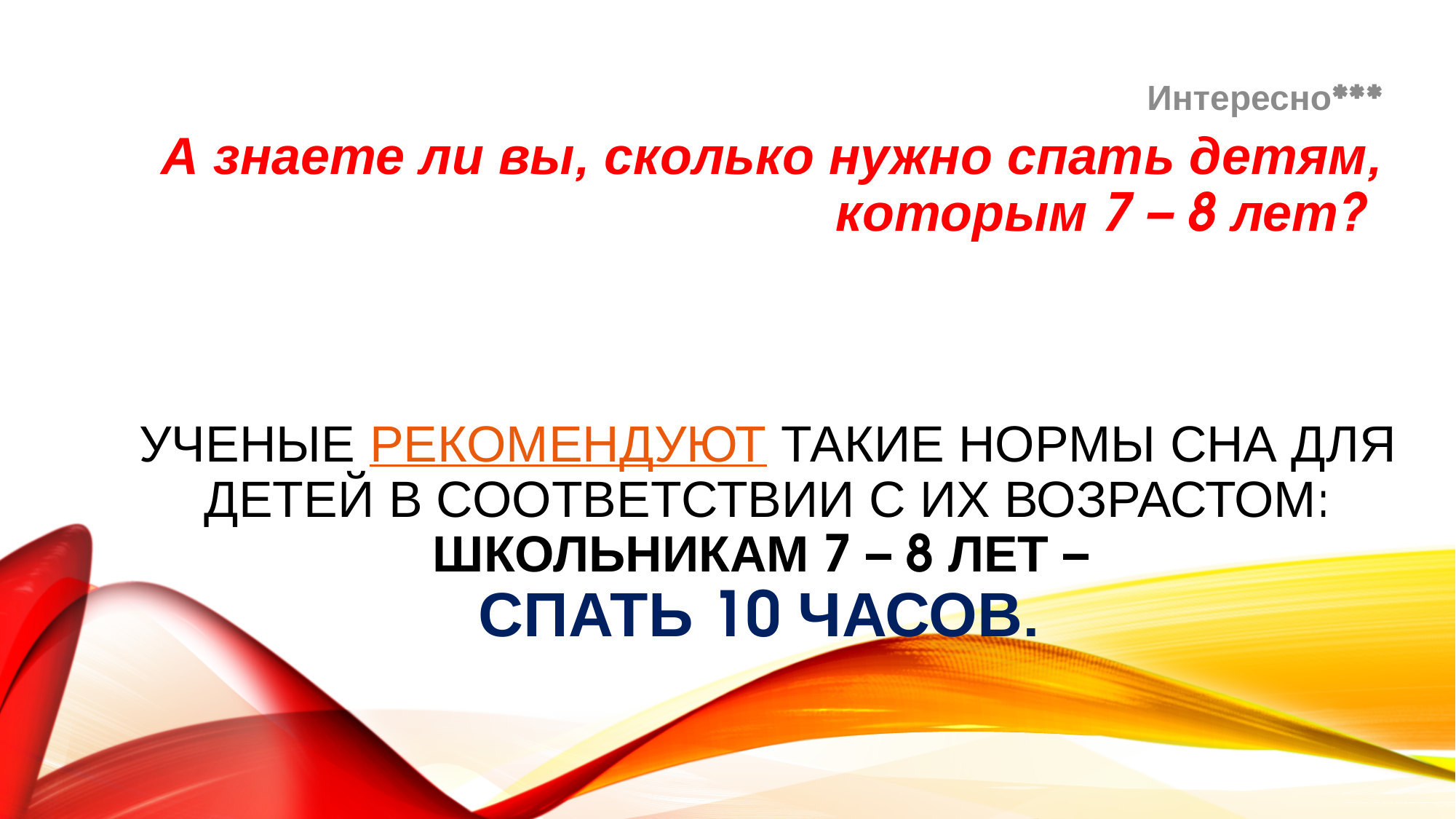

Интересно***
А знаете ли вы, сколько нужно спать детям, которым 7 – 8 лет?
# Ученые рекомендуют такие нормы сна для детей в соответствии с их возрастом: Школьникам 7 – 8 лет – спать 10 часов.